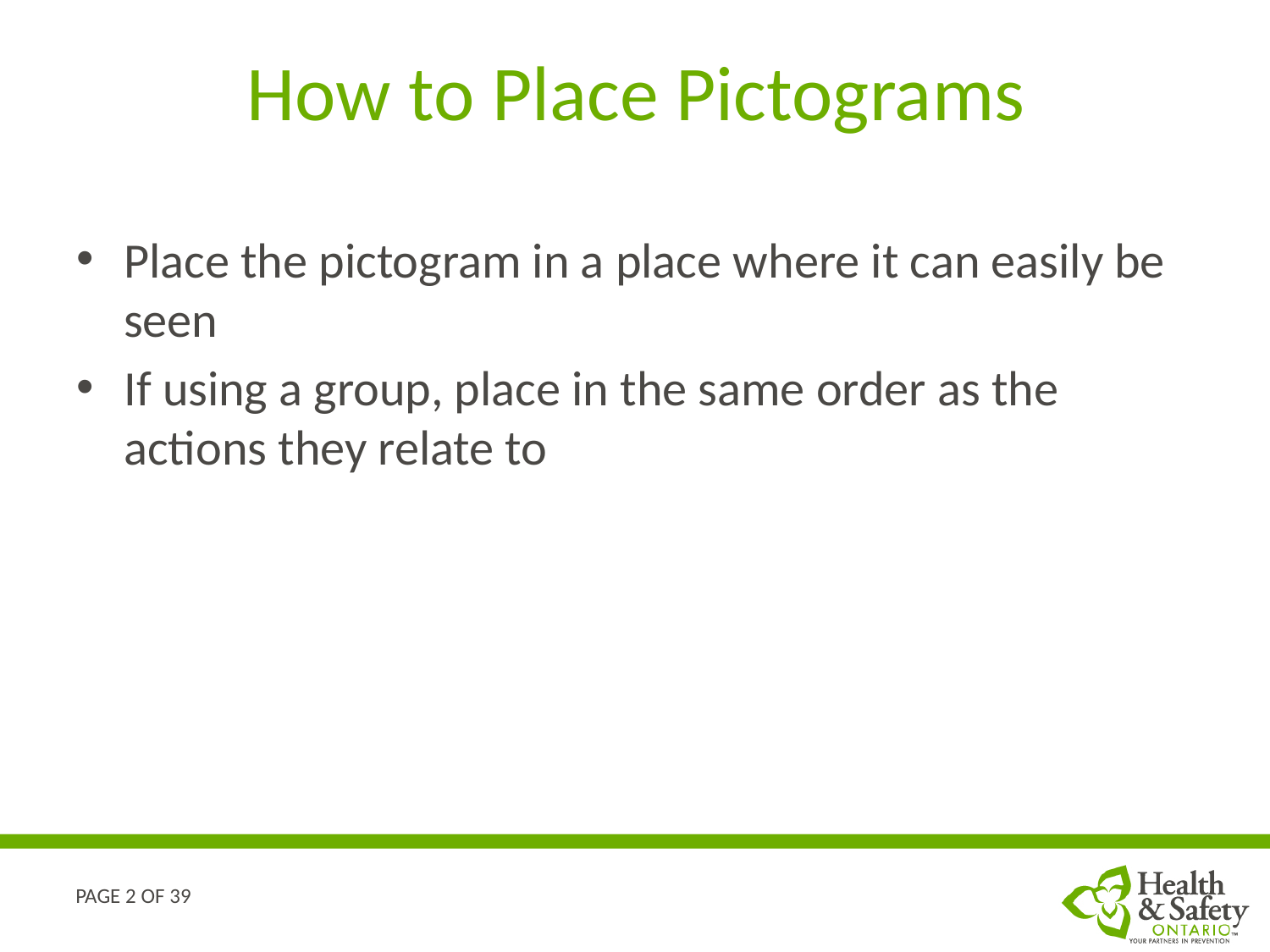

# How to Place Pictograms
Place the pictogram in a place where it can easily be seen
If using a group, place in the same order as the actions they relate to